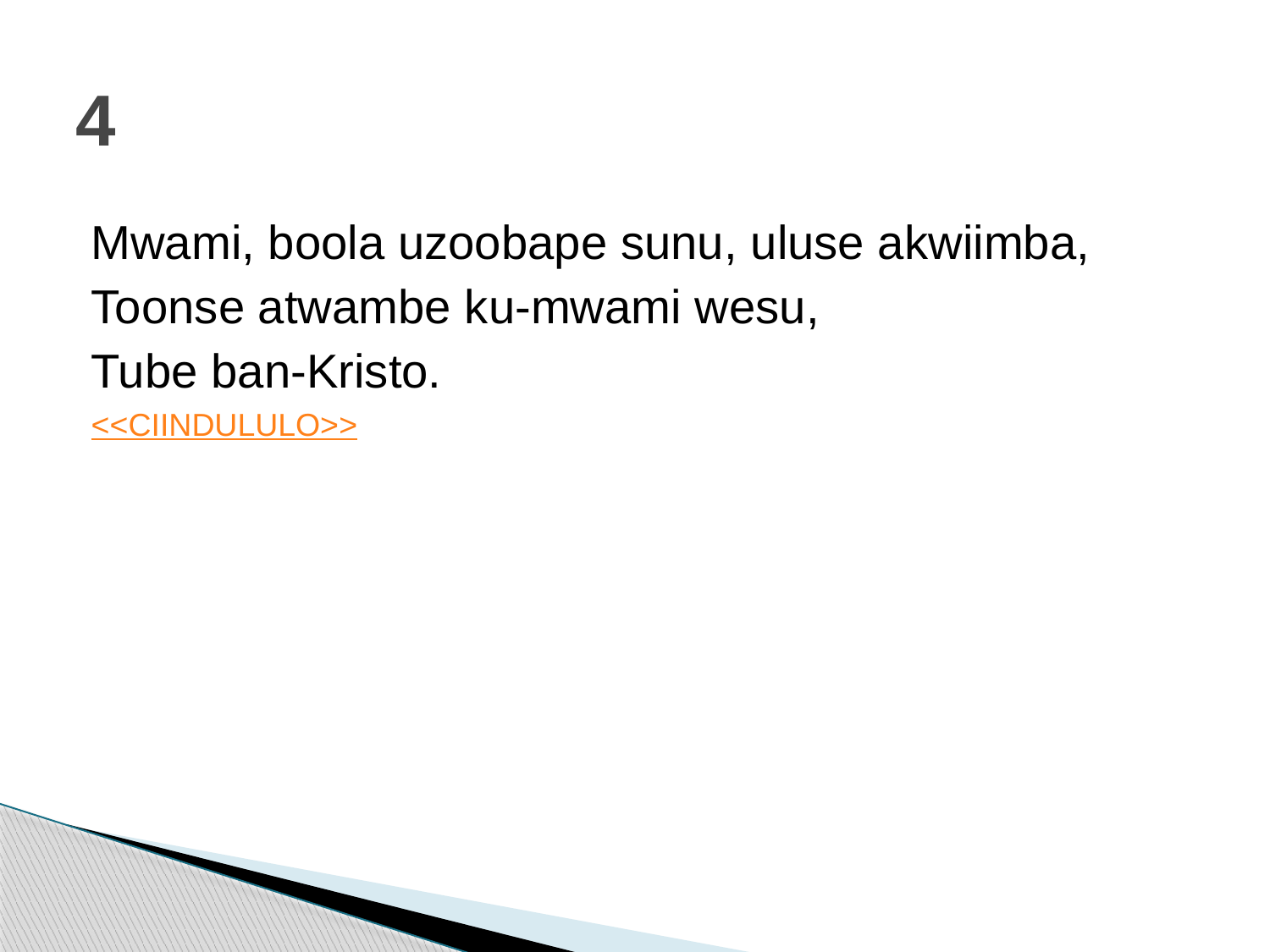

# 4
Mwami, boola uzoobape sunu, uluse akwiimba,
Toonse atwambe ku-mwami wesu,
Tube ban-Kristo.
<<CIINDULULO>>